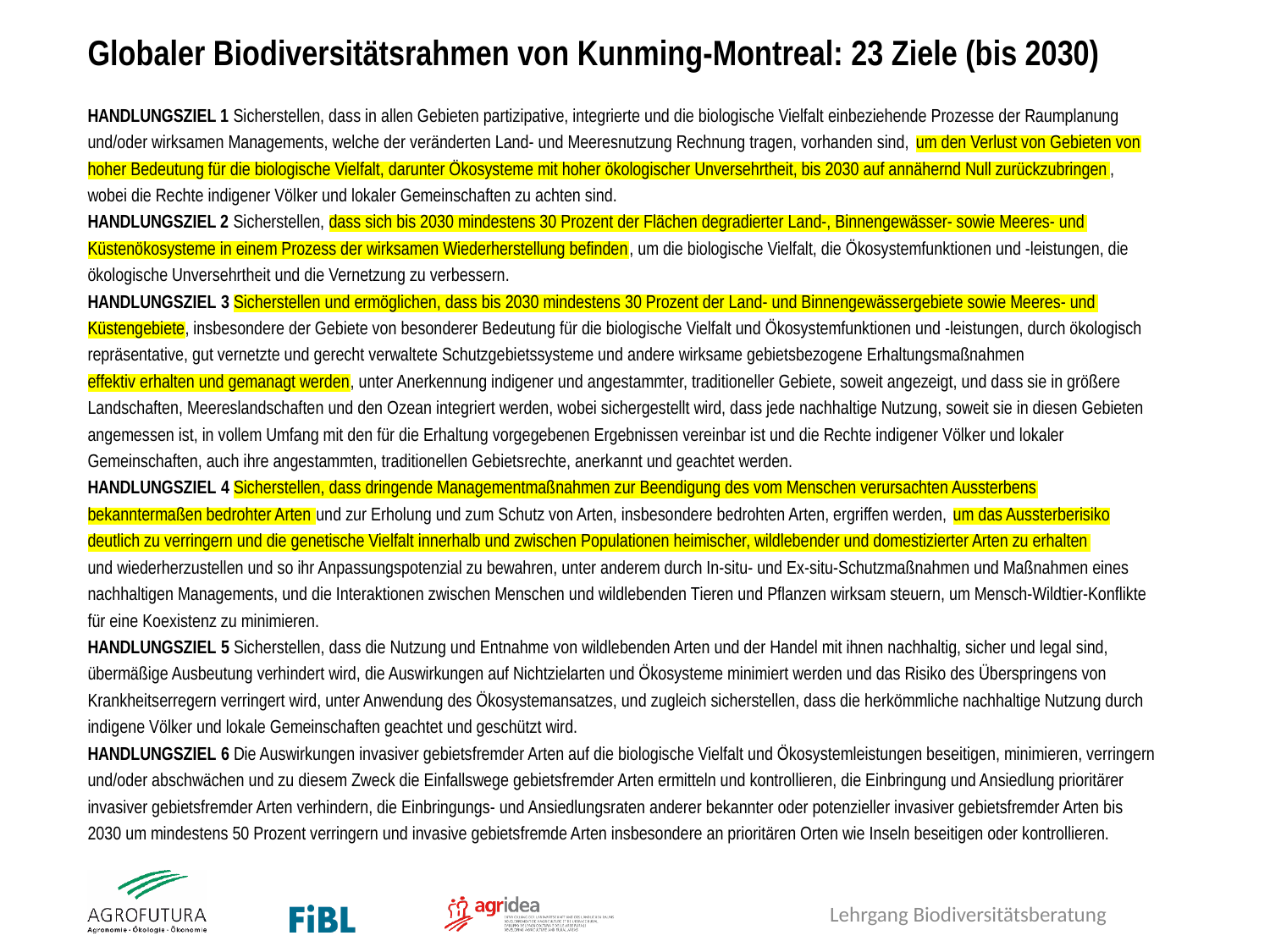

Globaler Biodiversitätsrahmen von Kunming-Montreal: 23 Ziele (bis 2030)

HANDLUNGSZIEL 1 Sicherstellen, dass in allen Gebieten partizipative, integrierte und die biologische Vielfalt einbeziehende Prozesse der Raumplanung und/oder wirksamen Managements, welche der veränderten Land- und Meeresnutzung Rechnung tragen, vorhanden sind, um den Verlust von Gebieten von hoher Bedeutung für die biologische Vielfalt, darunter Ökosysteme mit hoher ökologischer Unversehrtheit, bis 2030 auf annähernd Null zurückzubringen, wobei die Rechte indigener Völker und lokaler Gemeinschaften zu achten sind.
HANDLUNGSZIEL 2 Sicherstellen, dass sich bis 2030 mindestens 30 Prozent der Flächen degradierter Land-, Binnengewässer- sowie Meeres- und Küstenökosysteme in einem Prozess der wirksamen Wiederherstellung befinden, um die biologische Vielfalt, die Ökosystemfunktionen und -leistungen, die ökologische Unversehrtheit und die Vernetzung zu verbessern.
HANDLUNGSZIEL 3 Sicherstellen und ermöglichen, dass bis 2030 mindestens 30 Prozent der Land- und Binnengewässergebiete sowie Meeres- und Küstengebiete, insbesondere der Gebiete von besonderer Bedeutung für die biologische Vielfalt und Ökosystemfunktionen und -leistungen, durch ökologisch repräsentative, gut vernetzte und gerecht verwaltete Schutzgebietssysteme und andere wirksame gebietsbezogene Erhaltungsmaßnahmen
effektiv erhalten und gemanagt werden, unter Anerkennung indigener und angestammter, traditioneller Gebiete, soweit angezeigt, und dass sie in größere Landschaften, Meereslandschaften und den Ozean integriert werden, wobei sichergestellt wird, dass jede nachhaltige Nutzung, soweit sie in diesen Gebieten angemessen ist, in vollem Umfang mit den für die Erhaltung vorgegebenen Ergebnissen vereinbar ist und die Rechte indigener Völker und lokaler Gemeinschaften, auch ihre angestammten, traditionellen Gebietsrechte, anerkannt und geachtet werden.
HANDLUNGSZIEL 4 Sicherstellen, dass dringende Managementmaßnahmen zur Beendigung des vom Menschen verursachten Aussterbens bekanntermaßen bedrohter Arten und zur Erholung und zum Schutz von Arten, insbesondere bedrohten Arten, ergriffen werden, um das Aussterberisiko deutlich zu verringern und die genetische Vielfalt innerhalb und zwischen Populationen heimischer, wildlebender und domestizierter Arten zu erhalten
und wiederherzustellen und so ihr Anpassungspotenzial zu bewahren, unter anderem durch In-situ- und Ex-situ-Schutzmaßnahmen und Maßnahmen eines nachhaltigen Managements, und die Interaktionen zwischen Menschen und wildlebenden Tieren und Pflanzen wirksam steuern, um Mensch-Wildtier-Konflikte für eine Koexistenz zu minimieren.
HANDLUNGSZIEL 5 Sicherstellen, dass die Nutzung und Entnahme von wildlebenden Arten und der Handel mit ihnen nachhaltig, sicher und legal sind, übermäßige Ausbeutung verhindert wird, die Auswirkungen auf Nichtzielarten und Ökosysteme minimiert werden und das Risiko des Überspringens von Krankheitserregern verringert wird, unter Anwendung des Ökosystemansatzes, und zugleich sicherstellen, dass die herkömmliche nachhaltige Nutzung durch indigene Völker und lokale Gemeinschaften geachtet und geschützt wird.
HANDLUNGSZIEL 6 Die Auswirkungen invasiver gebietsfremder Arten auf die biologische Vielfalt und Ökosystemleistungen beseitigen, minimieren, verringern und/oder abschwächen und zu diesem Zweck die Einfallswege gebietsfremder Arten ermitteln und kontrollieren, die Einbringung und Ansiedlung prioritärer invasiver gebietsfremder Arten verhindern, die Einbringungs- und Ansiedlungsraten anderer bekannter oder potenzieller invasiver gebietsfremder Arten bis 2030 um mindestens 50 Prozent verringern und invasive gebietsfremde Arten insbesondere an prioritären Orten wie Inseln beseitigen oder kontrollieren.
Lehrgang Biodiversitätsberatung